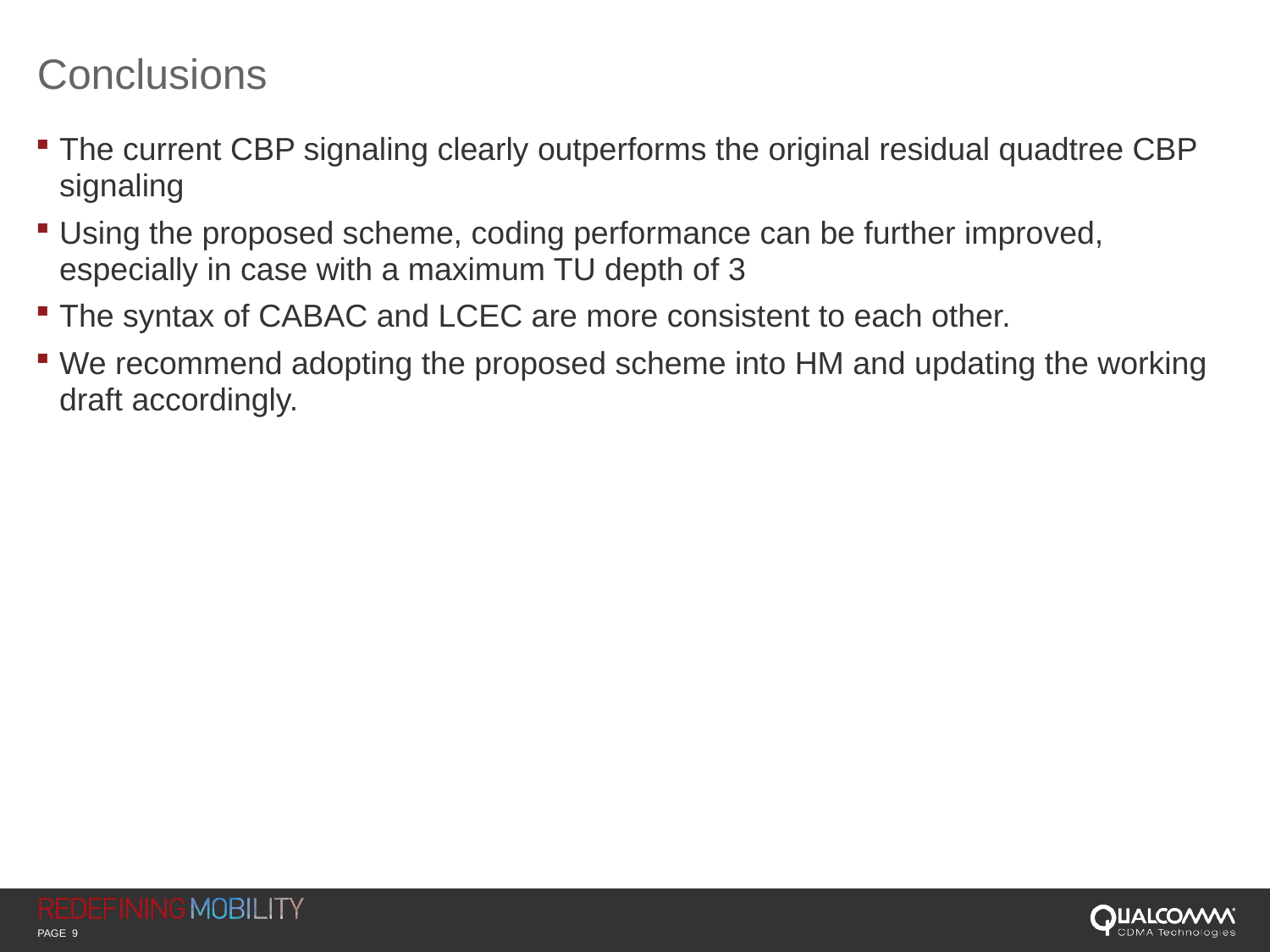

# Conclusions
The current CBP signaling clearly outperforms the original residual quadtree CBP signaling
Using the proposed scheme, coding performance can be further improved, especially in case with a maximum TU depth of 3
The syntax of CABAC and LCEC are more consistent to each other.
We recommend adopting the proposed scheme into HM and updating the working draft accordingly.